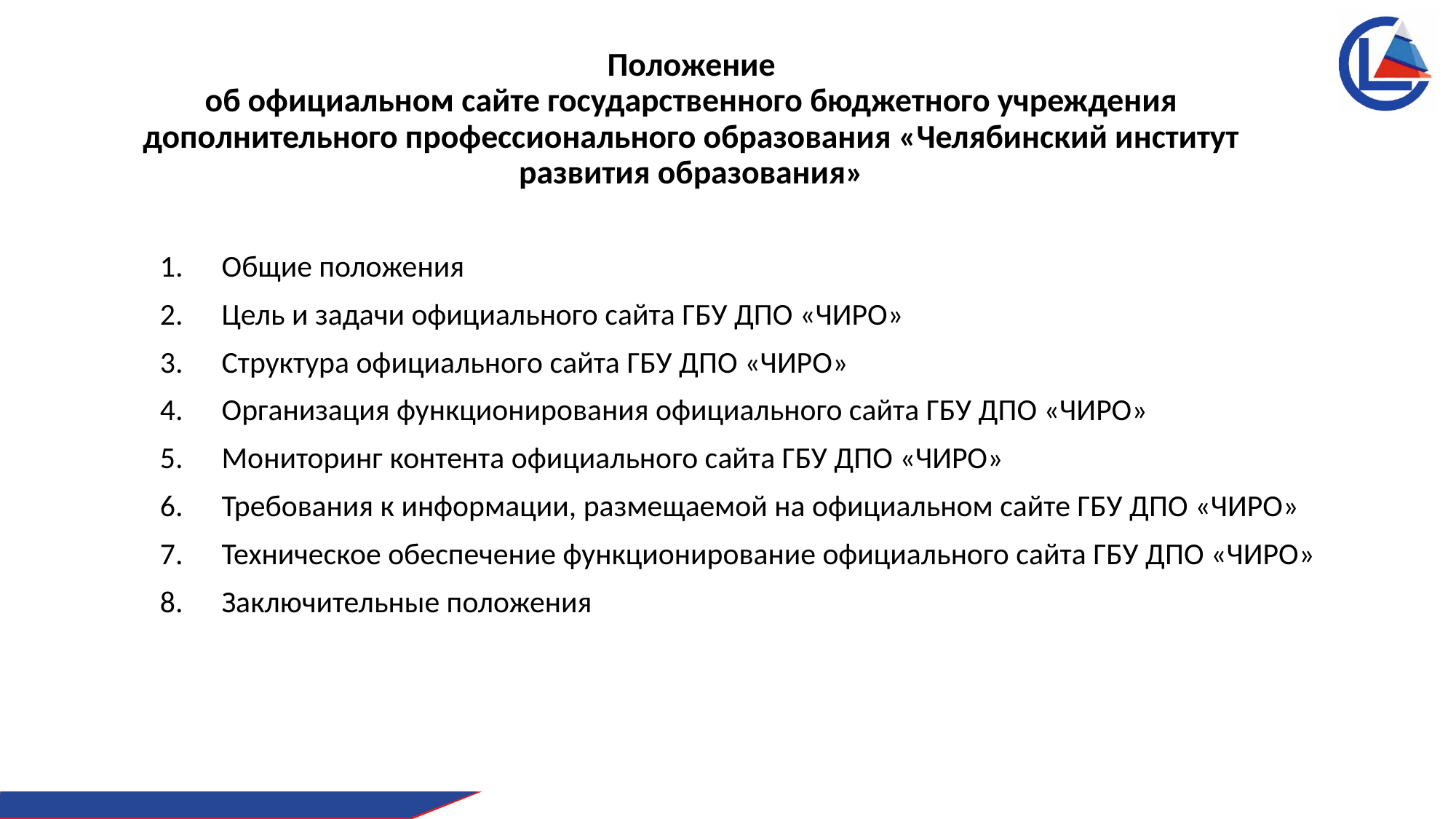

# Положение об официальном сайте государственного бюджетного учреждения дополнительного профессионального образования «Челябинский институт развития образования»
Общие положения
Цель и задачи официального сайта ГБУ ДПО «ЧИРО»
Структура официального сайта ГБУ ДПО «ЧИРО»
Организация функционирования официального сайта ГБУ ДПО «ЧИРО»
Мониторинг контента официального сайта ГБУ ДПО «ЧИРО»
Требования к информации, размещаемой на официальном сайте ГБУ ДПО «ЧИРО»
Техническое обеспечение функционирование официального сайта ГБУ ДПО «ЧИРО»
Заключительные положения